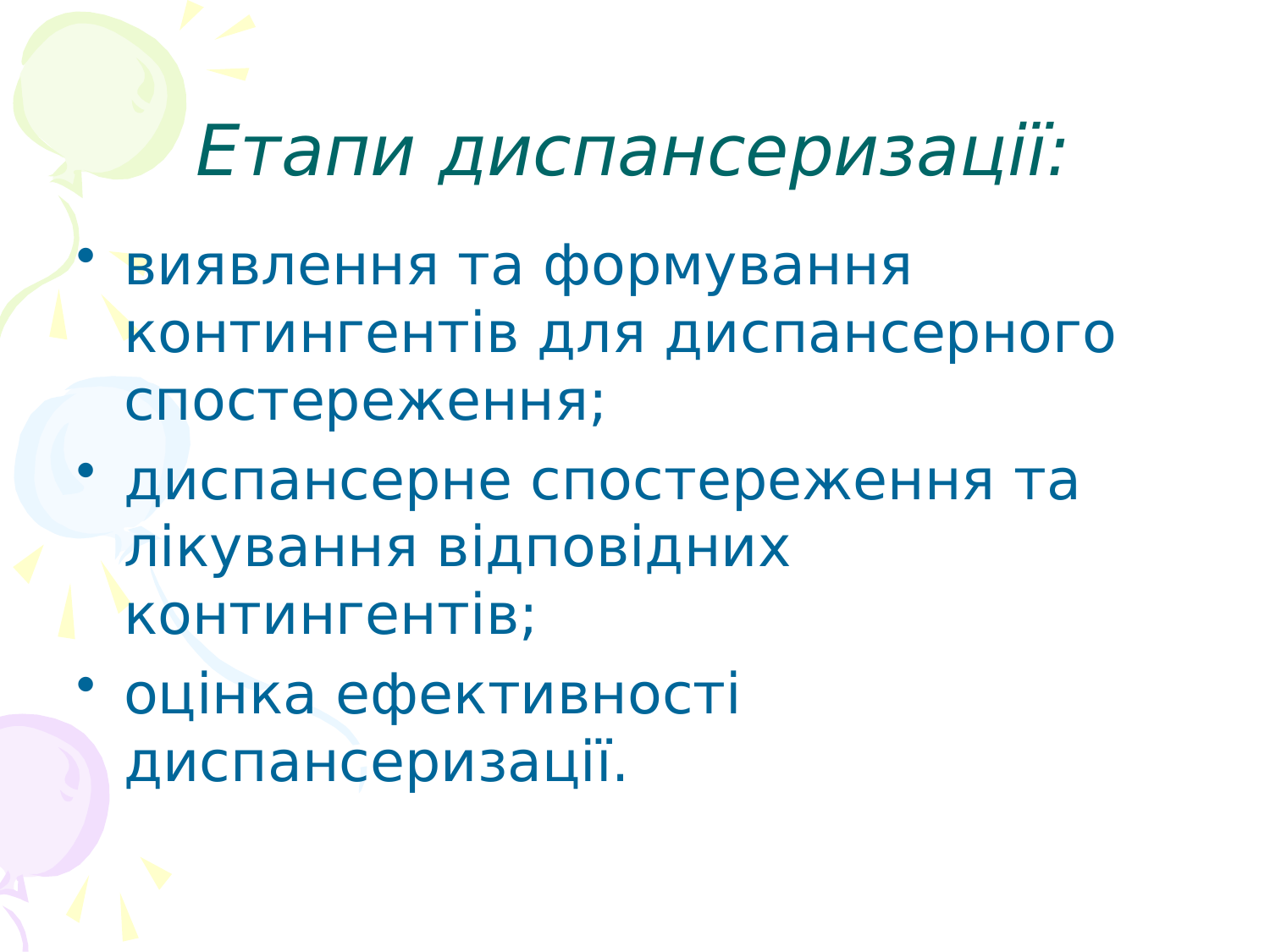

# Етапи диспансеризації:
виявлення та формування контингентів для диспансерного спостереження;
диспансерне спостереження та лікування відповідних контингентів;
оцінка ефективності диспансеризації.